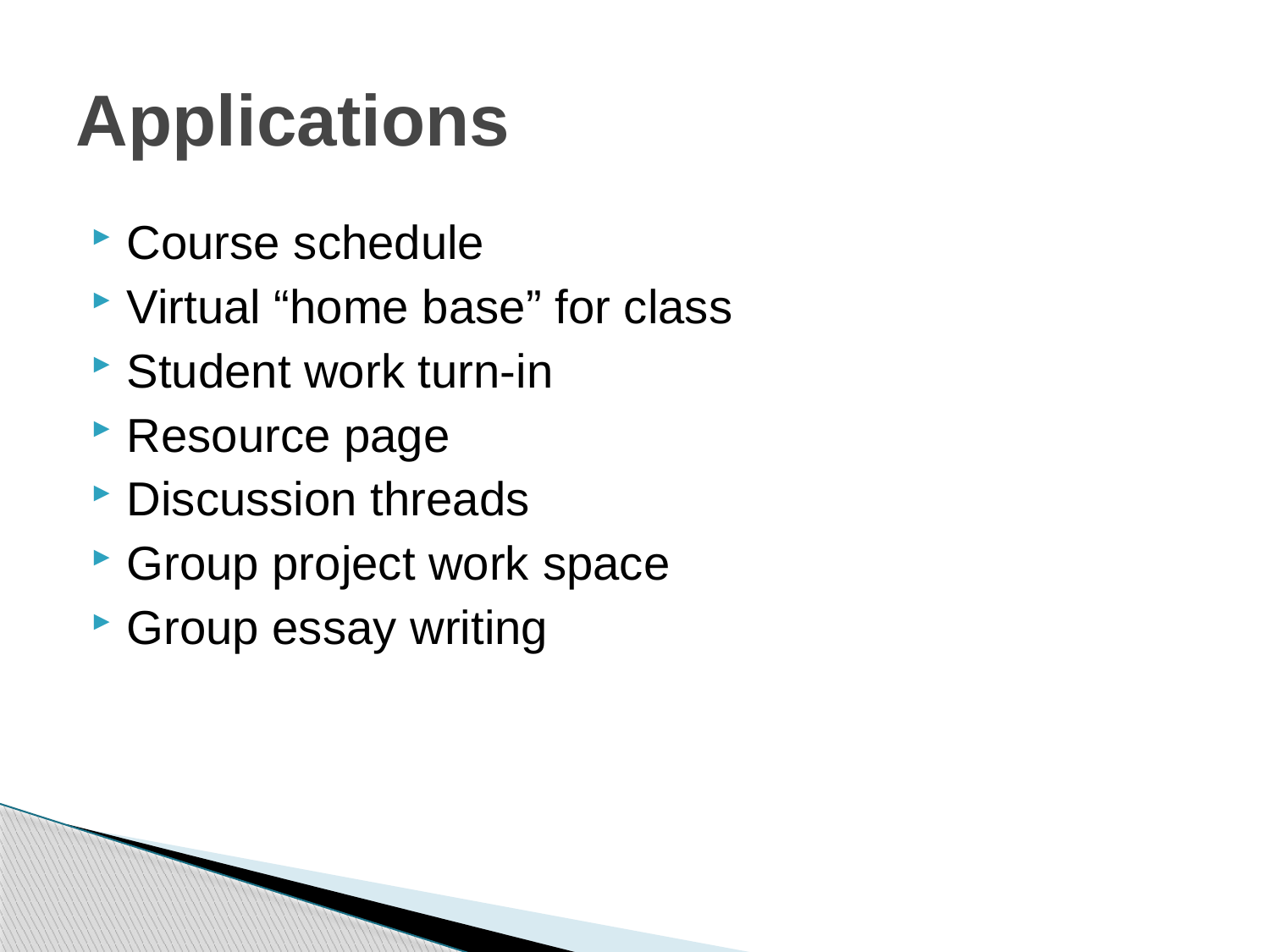

# Applications
Course schedule
Virtual “home base” for class
Student work turn-in
Resource page
Discussion threads
Group project work space
Group essay writing